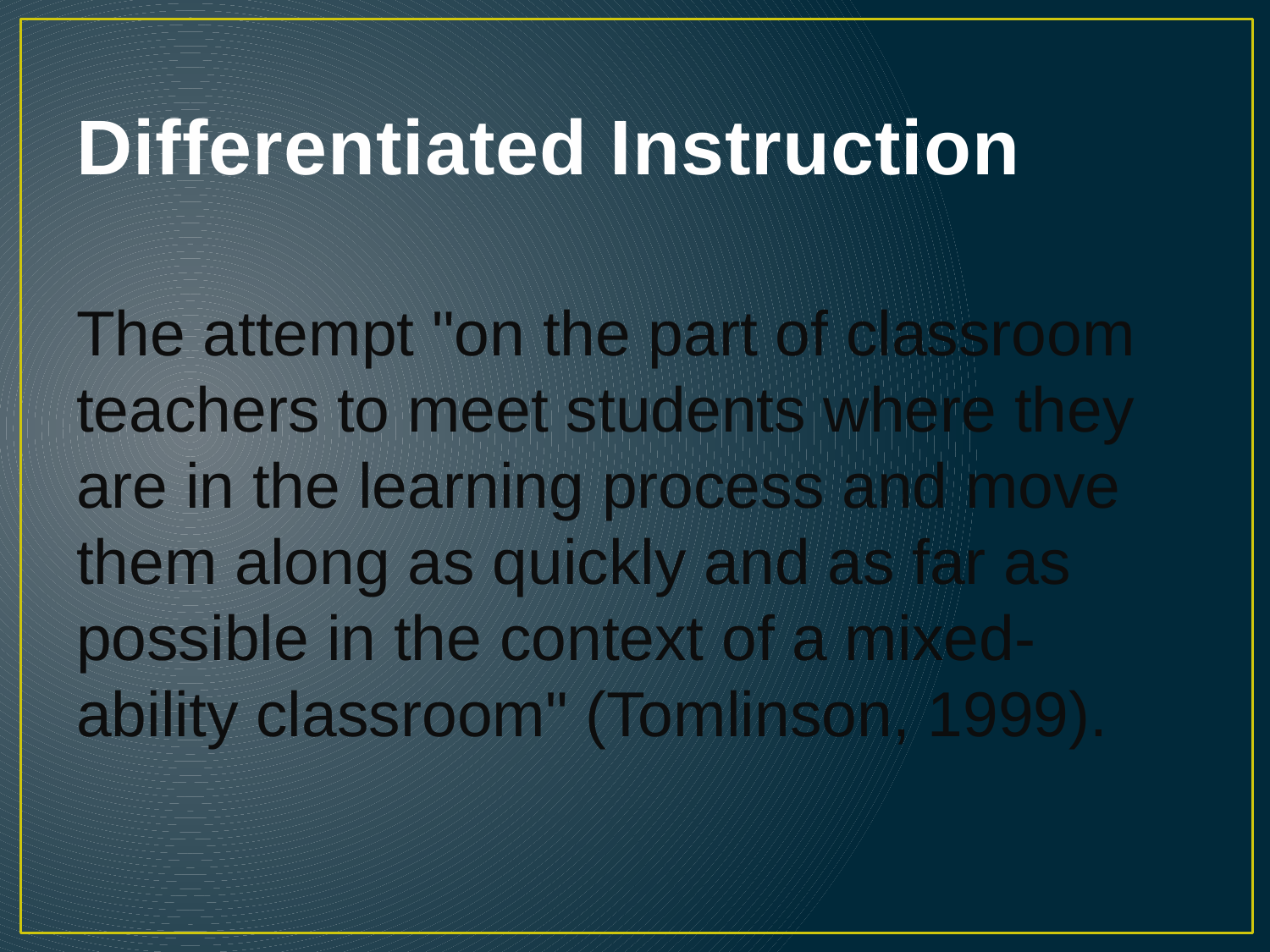

# Differentiated Instruction

The attempt "on the part of classroom teachers to meet students where they are in the learning process and move them along as quickly and as far as possible in the context of a mixed-ability classroom" (Tomlinson, 1999).